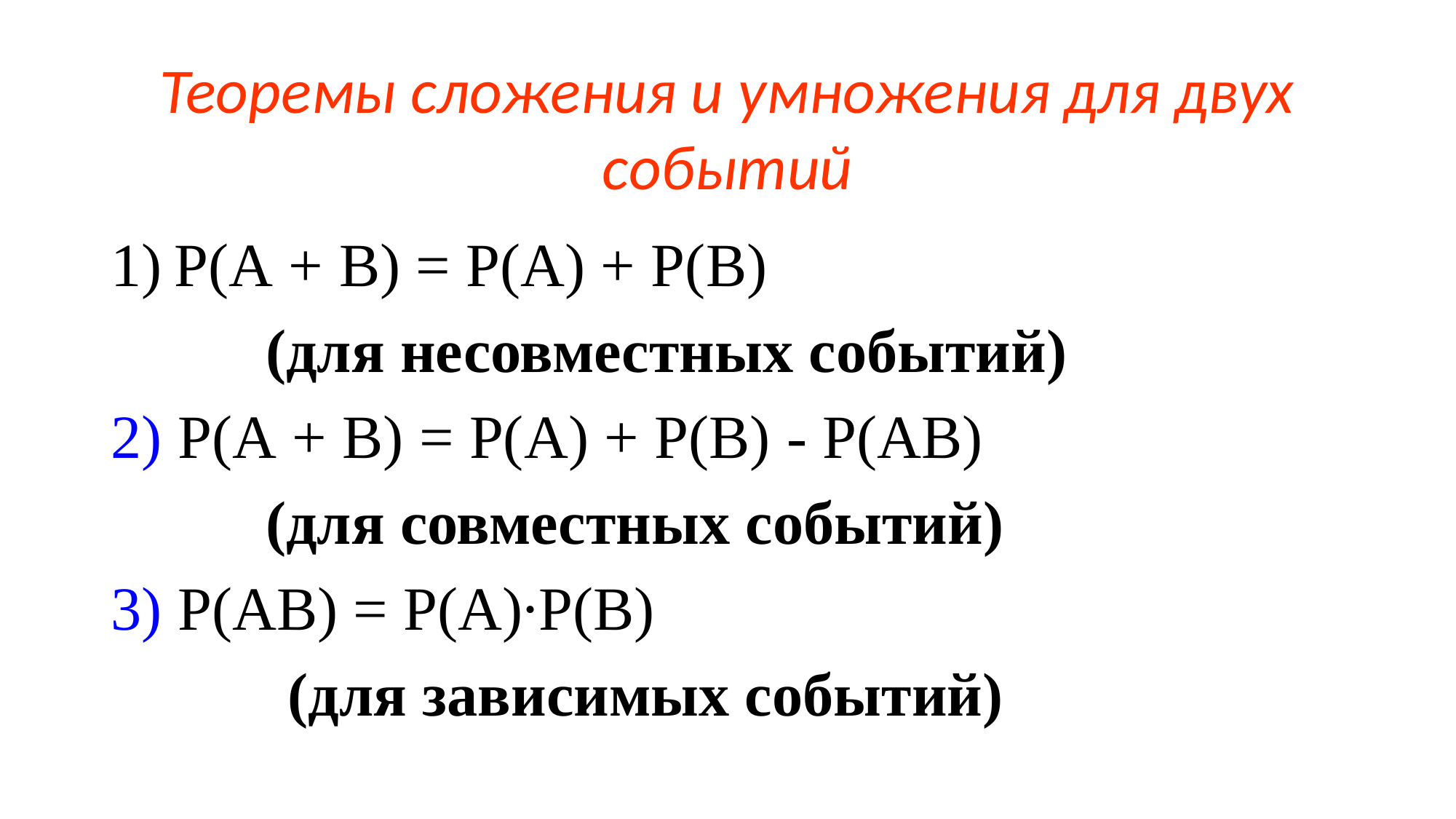

# Теоремы сложения и умножения для двух событий
P(A + B) = P(A) + P(B)
          (для несовместных событий)
2) P(A + B) = P(A) + P(B) - P(AB)
          (для совместных событий)
3) P(AB) = P(A)∙P(B)
                  (для зависимых событий)